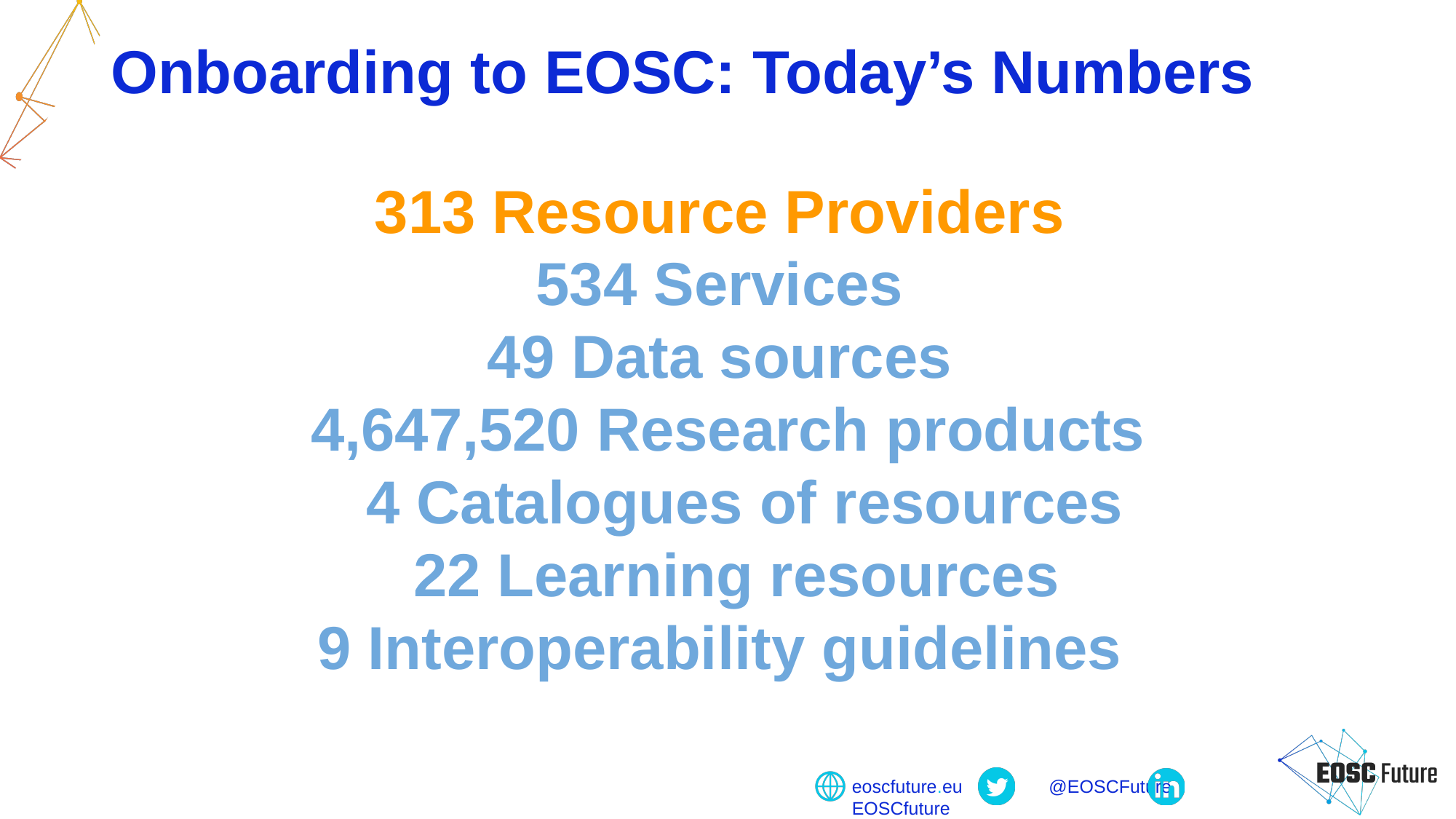

# Onboarding to EOSC: Today’s Numbers
313 Resource Providers
534 Services
49 Data sources
 4,647,520 Research products
   4 Catalogues of resources
  22 Learning resources
9 Interoperability guidelines